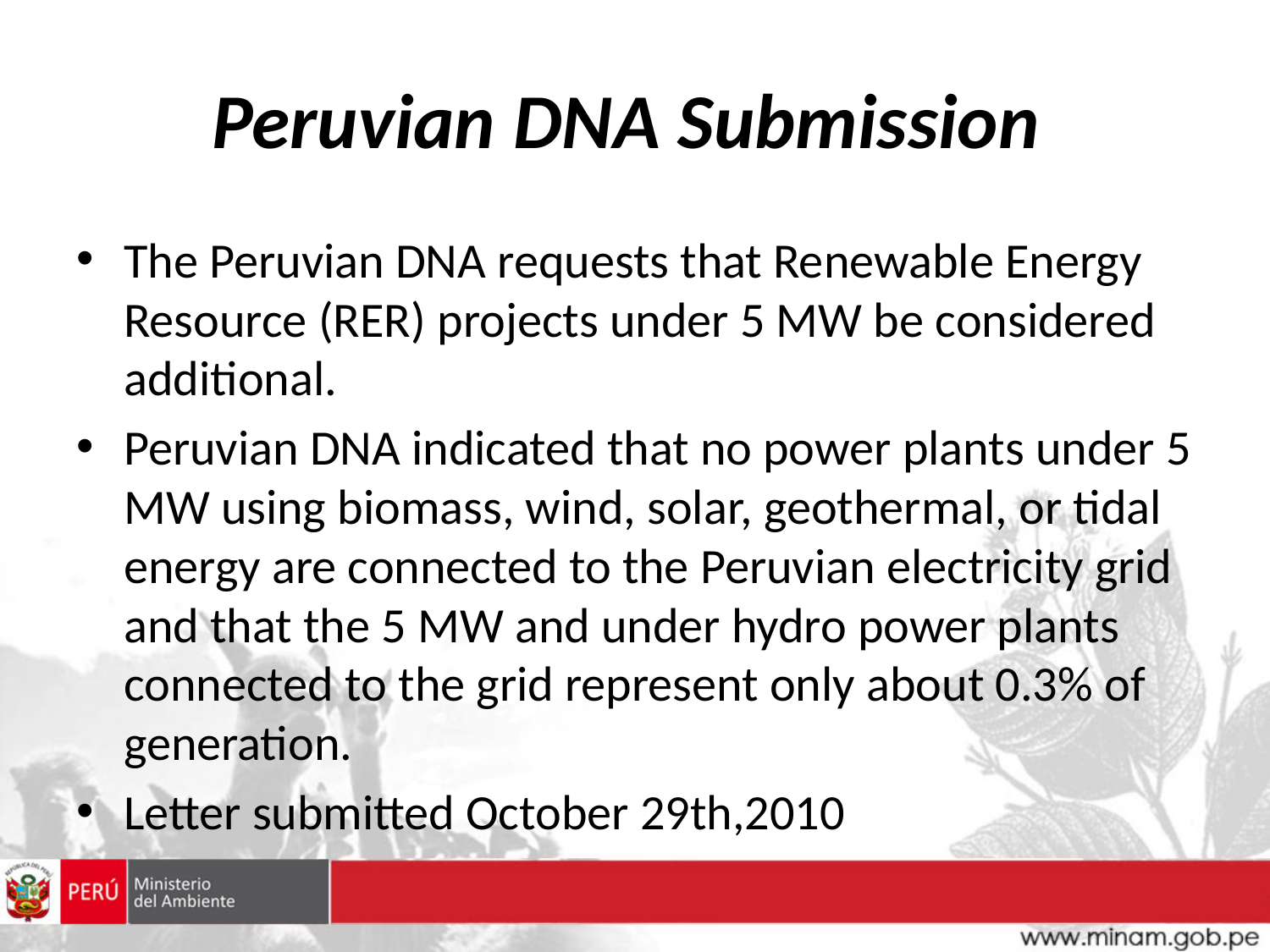

# Peruvian DNA Submission
The Peruvian DNA requests that Renewable Energy Resource (RER) projects under 5 MW be considered additional.
Peruvian DNA indicated that no power plants under 5 MW using biomass, wind, solar, geothermal, or tidal energy are connected to the Peruvian electricity grid and that the 5 MW and under hydro power plants connected to the grid represent only about 0.3% of generation.
Letter submitted October 29th,2010